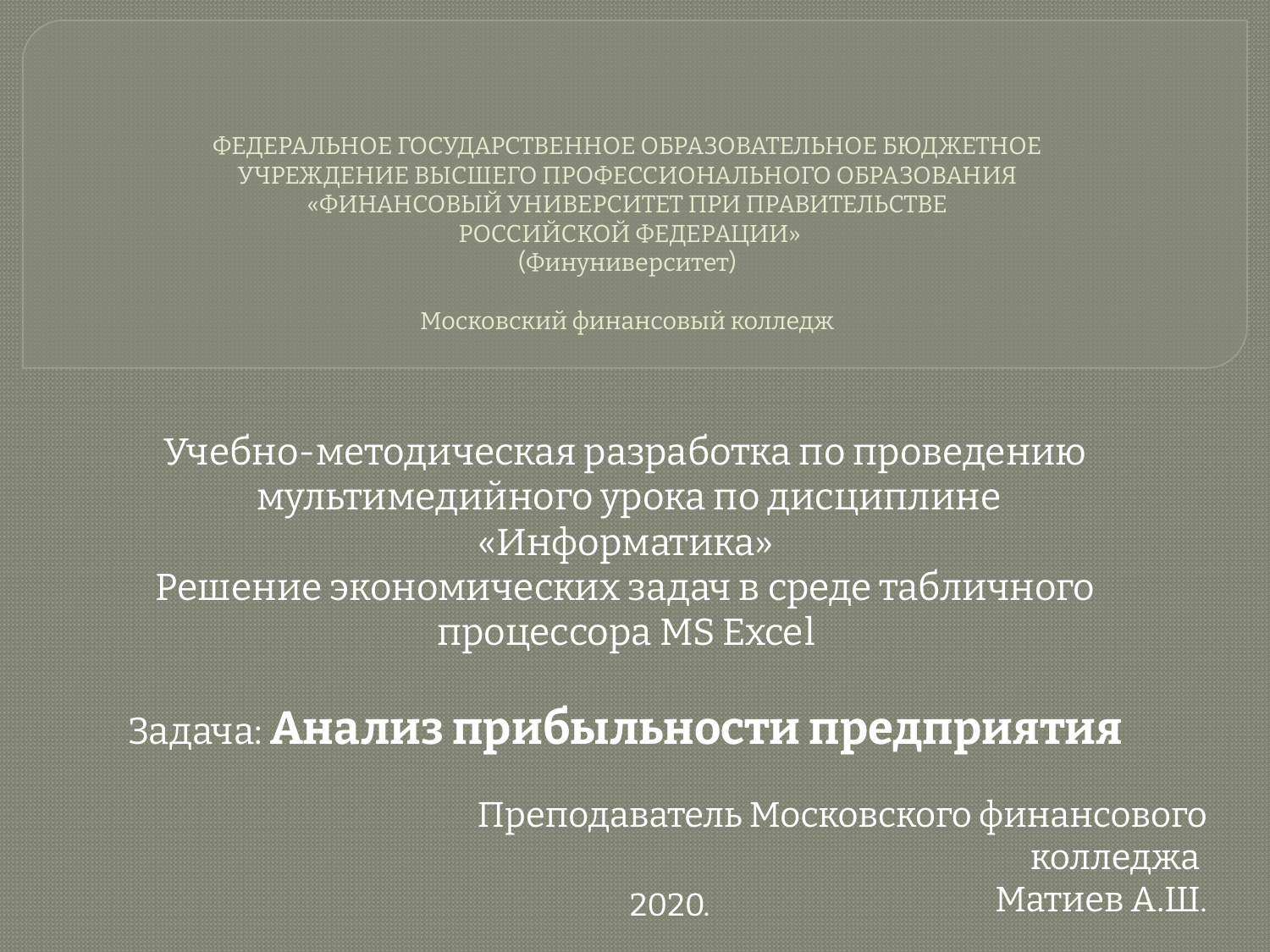

# ФЕДЕРАЛЬНОЕ ГОСУДАРСТВЕННОЕ ОБРАЗОВАТЕЛЬНОЕ БЮДЖЕТНОЕ УЧРЕЖДЕНИЕ ВЫСШЕГО ПРОФЕССИОНАЛЬНОГО ОБРАЗОВАНИЯ  «ФИНАНСОВЫЙ УНИВЕРСИТЕТ ПРИ ПРАВИТЕЛЬСТВЕ РОССИЙСКОЙ ФЕДЕРАЦИИ» (Финуниверситет)   Московский финансовый колледж

Учебно-методическая разработка по проведению
 мультимедийного урока по дисциплине
«Информатика»
Решение экономических задач в среде табличного процессора MS Excel
Задача: Анализ прибыльности предприятия
Преподаватель Московского финансового колледжа
Матиев А.Ш.
2020.